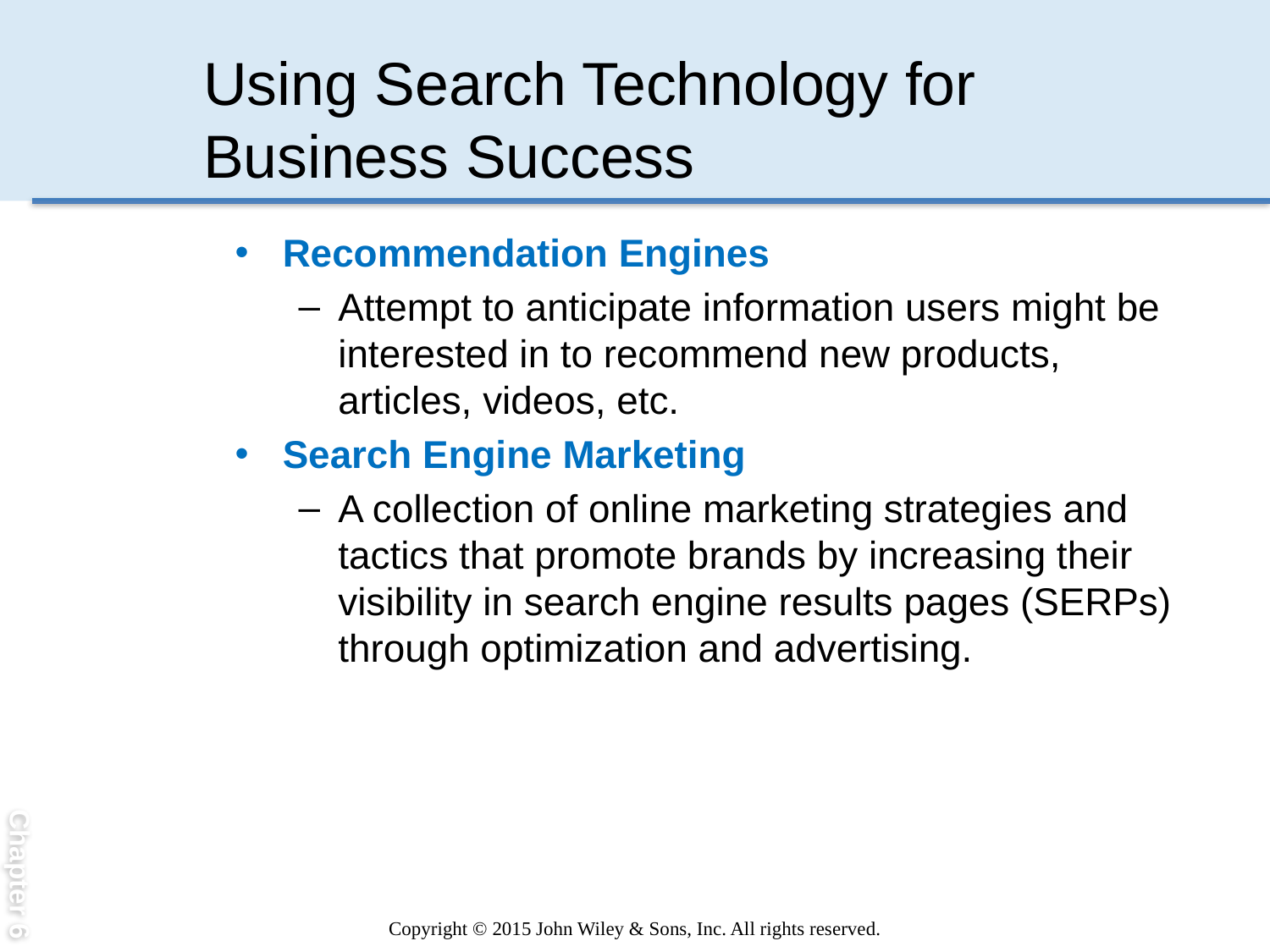

Chapter 6
# Using Search Technology for Business Success
Recommendation Engines
Attempt to anticipate information users might be interested in to recommend new products, articles, videos, etc.
Search Engine Marketing
A collection of online marketing strategies and tactics that promote brands by increasing their visibility in search engine results pages (SERPs) through optimization and advertising.